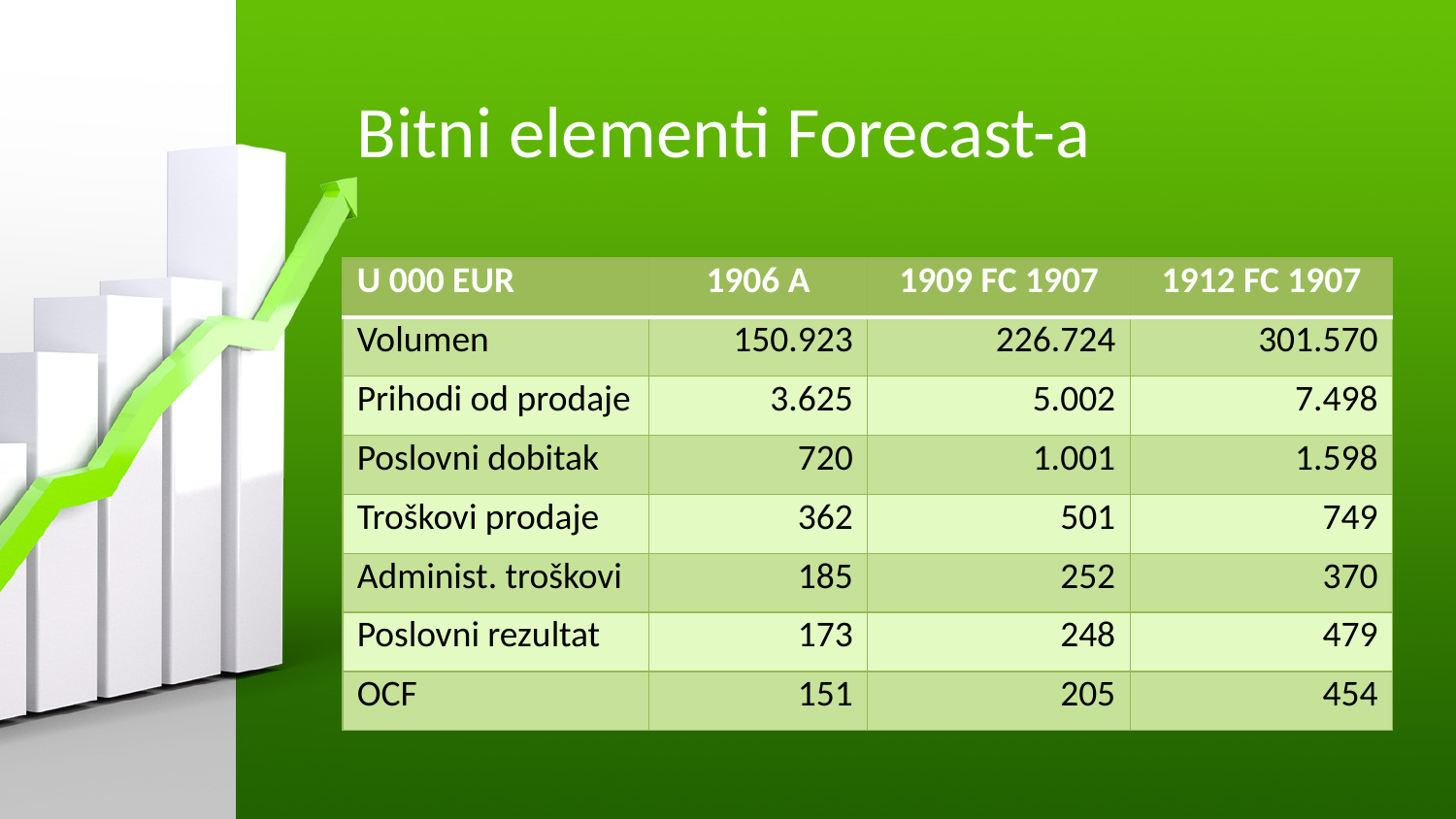

# Bitni elementi Forecast-a
| U 000 EUR | 1906 A | 1909 FC 1907 | 1912 FC 1907 |
| --- | --- | --- | --- |
| Volumen | 150.923 | 226.724 | 301.570 |
| Prihodi od prodaje | 3.625 | 5.002 | 7.498 |
| Poslovni dobitak | 720 | 1.001 | 1.598 |
| Troškovi prodaje | 362 | 501 | 749 |
| Administ. troškovi | 185 | 252 | 370 |
| Poslovni rezultat | 173 | 248 | 479 |
| OCF | 151 | 205 | 454 |